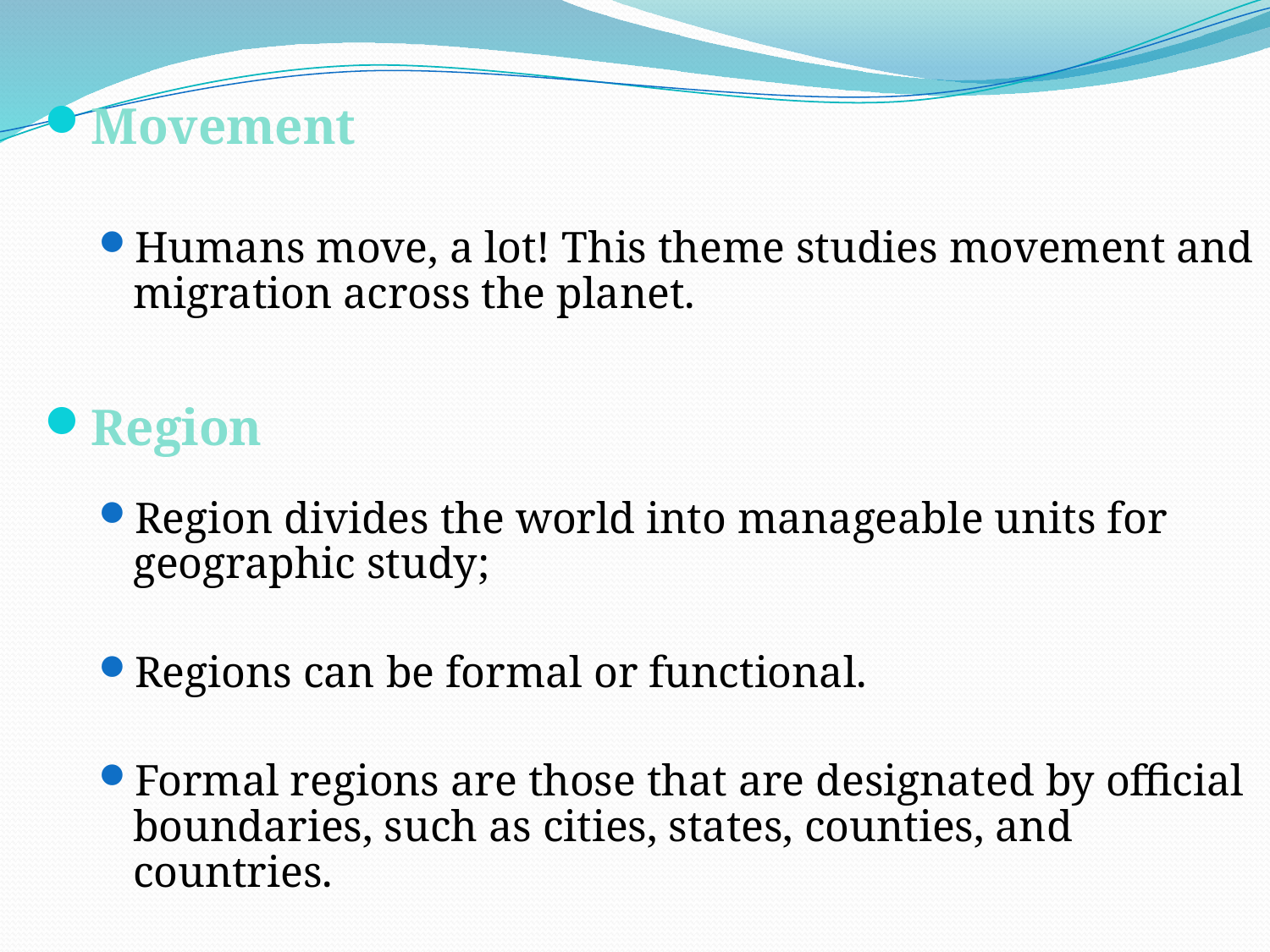

Movement

Humans move, a lot! This theme studies movement and migration across the planet.

Region

Region divides the world into manageable units for geographic study;

Regions can be formal or functional.

Formal regions are those that are designated by official boundaries, such as cities, states, counties, and countries.